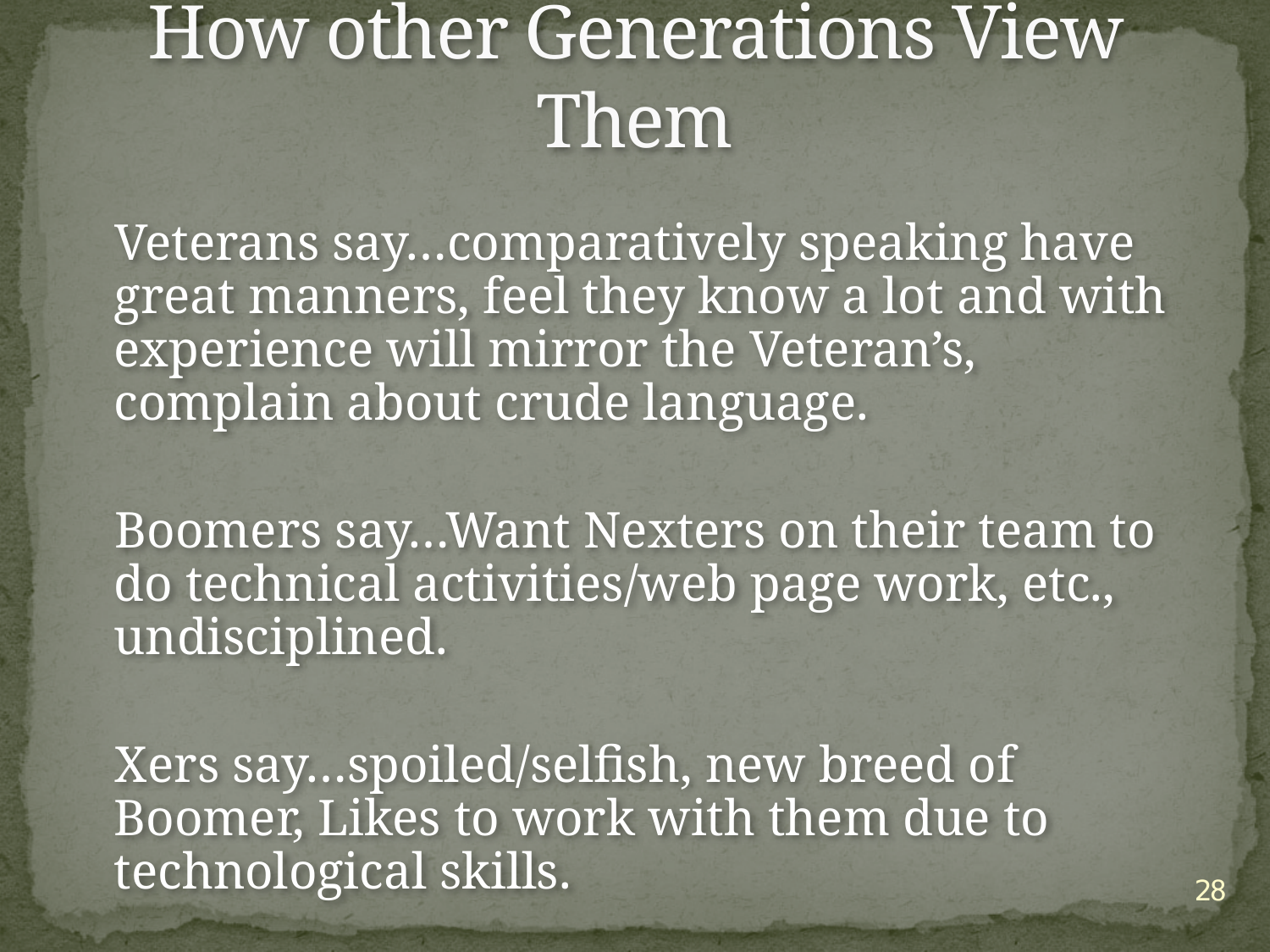

# How other Generations View Them
   Veterans say…comparatively speaking have great manners, feel they know a lot and with experience will mirror the Veteran’s, complain about crude language.

   Boomers say…Want Nexters on their team to do technical activities/web page work, etc., undisciplined.

   Xers say…spoiled/selfish, new breed of Boomer, Likes to work with them due to technological skills.
28